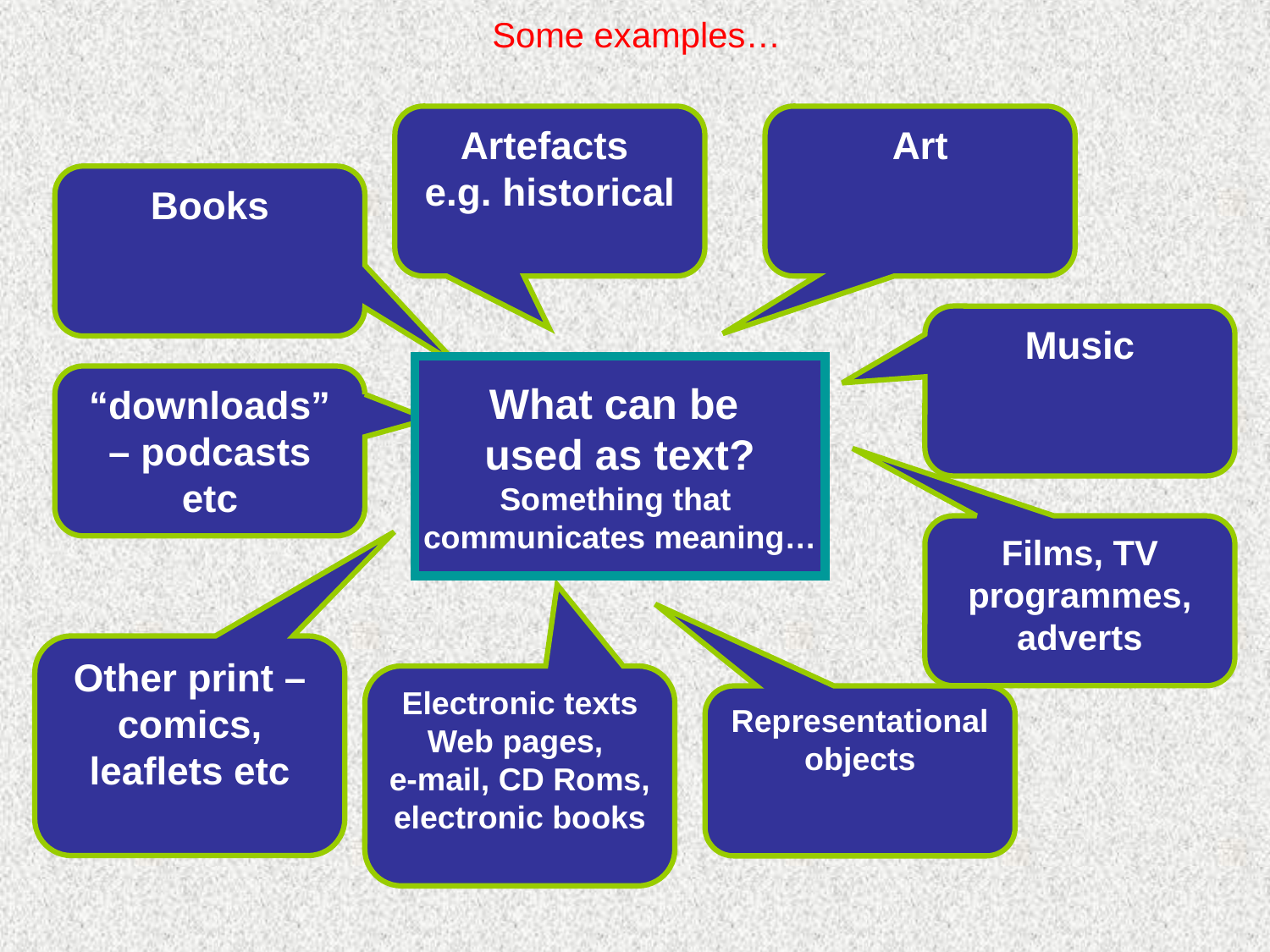

# Some examples…
Artefacts
e.g. historical

Art

Books

Music

What can be
used as text?
Something that
communicates meaning…
“downloads” – podcasts etc

Films, TV programmes, adverts

Other print – comics, leaflets etc

Electronic texts
Web pages,
e-mail, CD Roms, electronic books

Representational objects